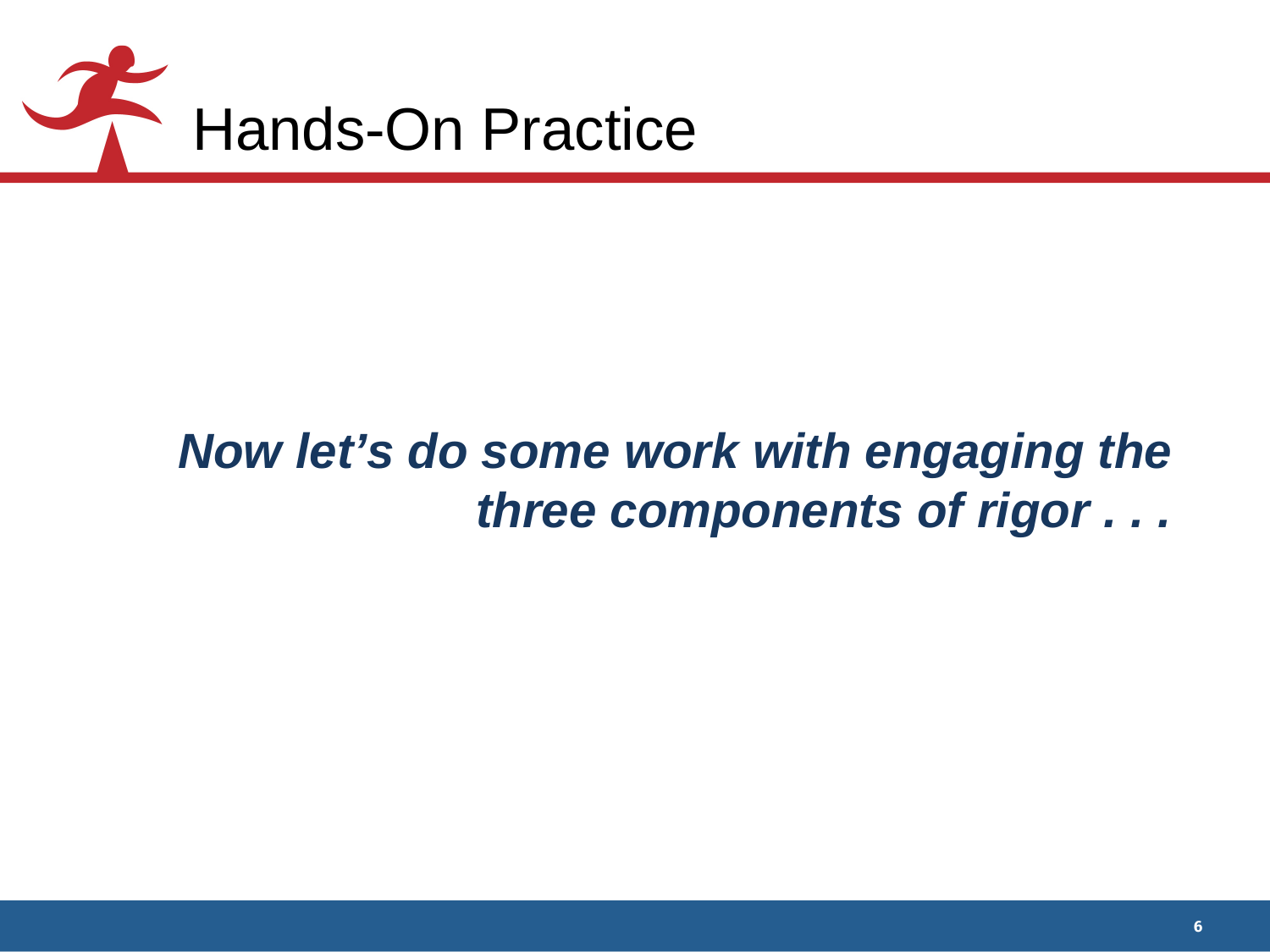

# Hands-On Practice

Now let’s do some work with engaging the three components of rigor . . .